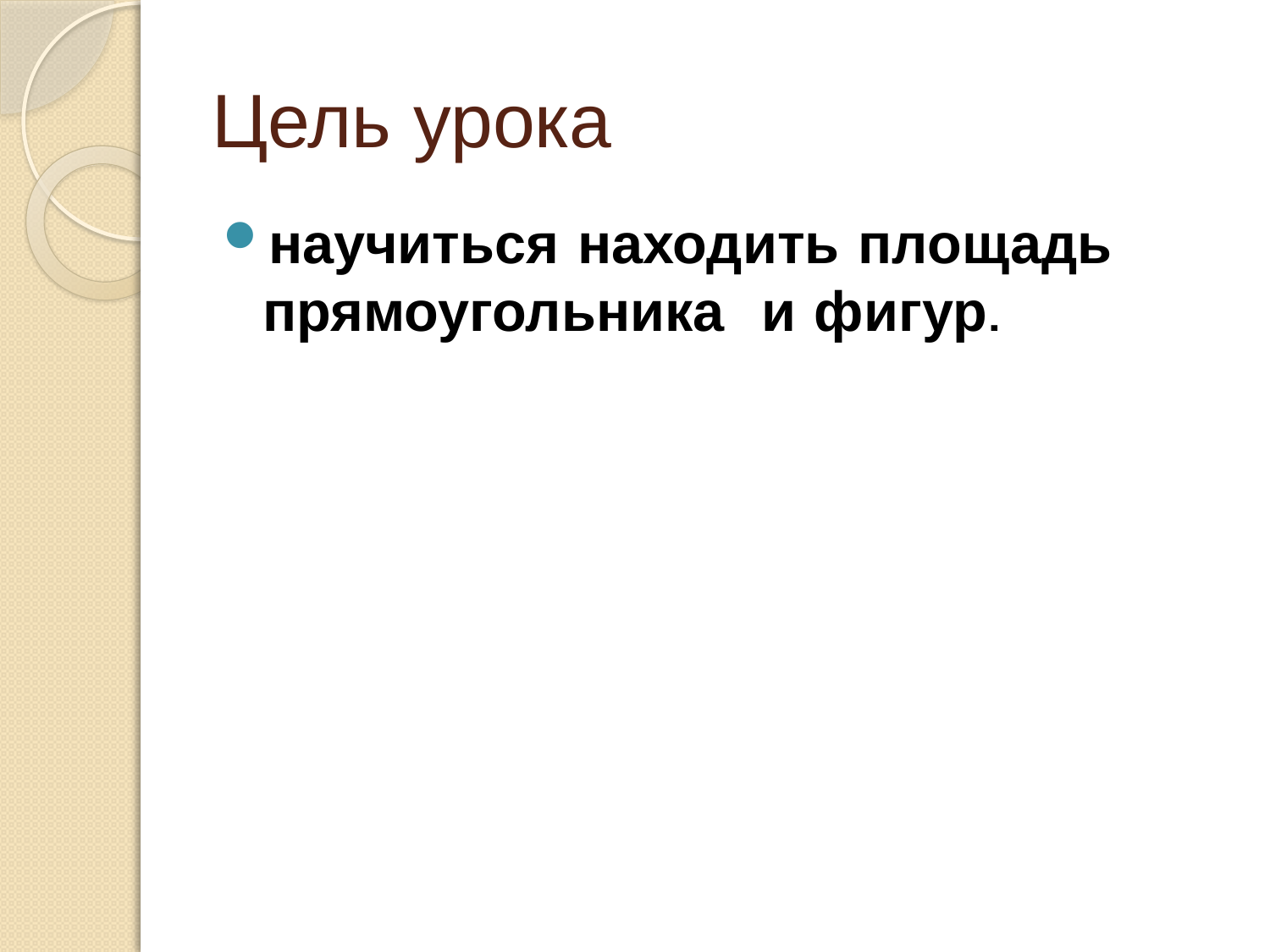

# Цель урока
научиться находить площадь прямоугольника  и фигур.